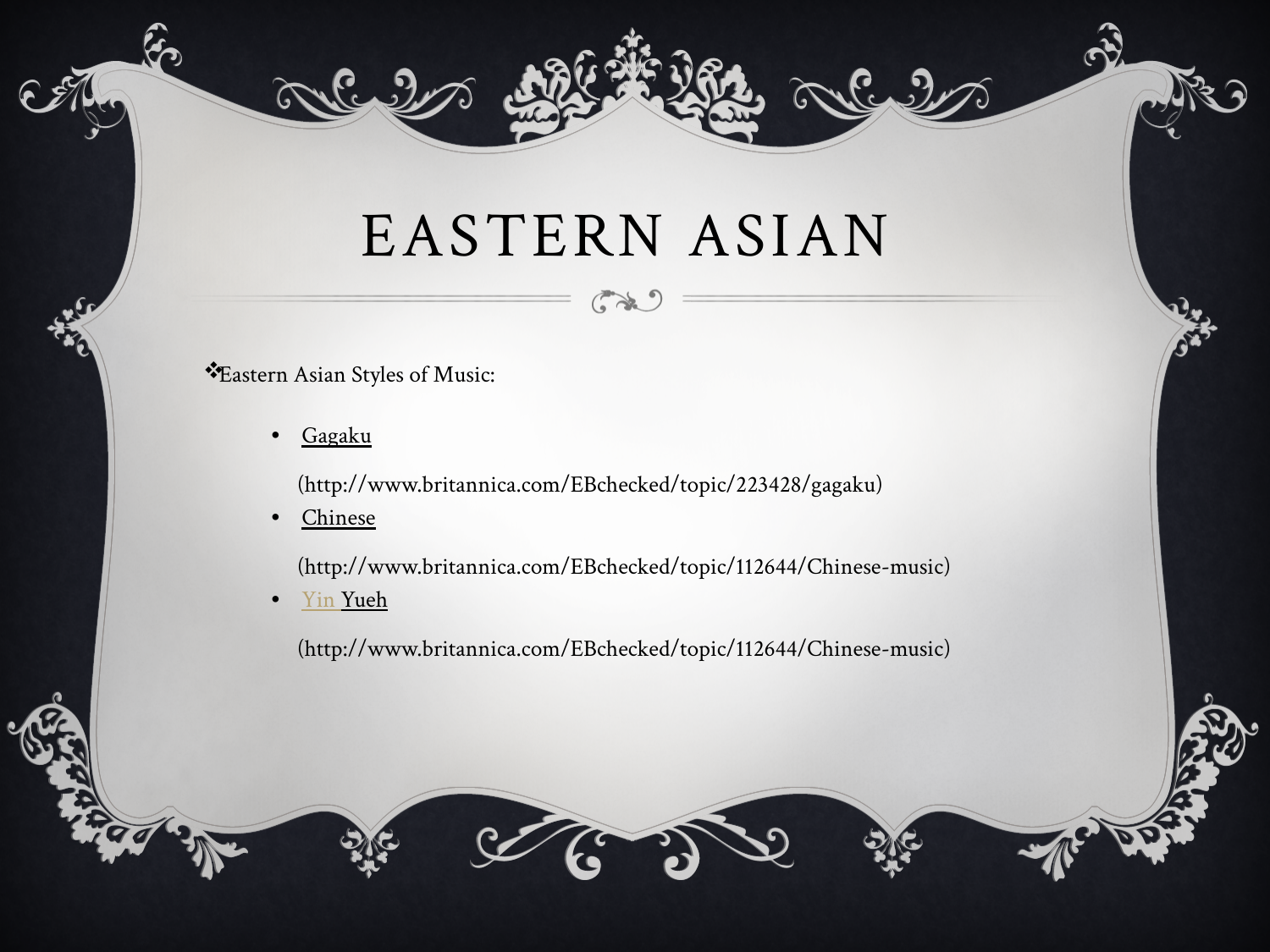

# Eastern Asian
Eastern Asian Styles of Music:
Gagaku
	(http://www.britannica.com/EBchecked/topic/223428/gagaku)
Chinese
	(http://www.britannica.com/EBchecked/topic/112644/Chinese-music)
Yin Yueh
	(http://www.britannica.com/EBchecked/topic/112644/Chinese-music)